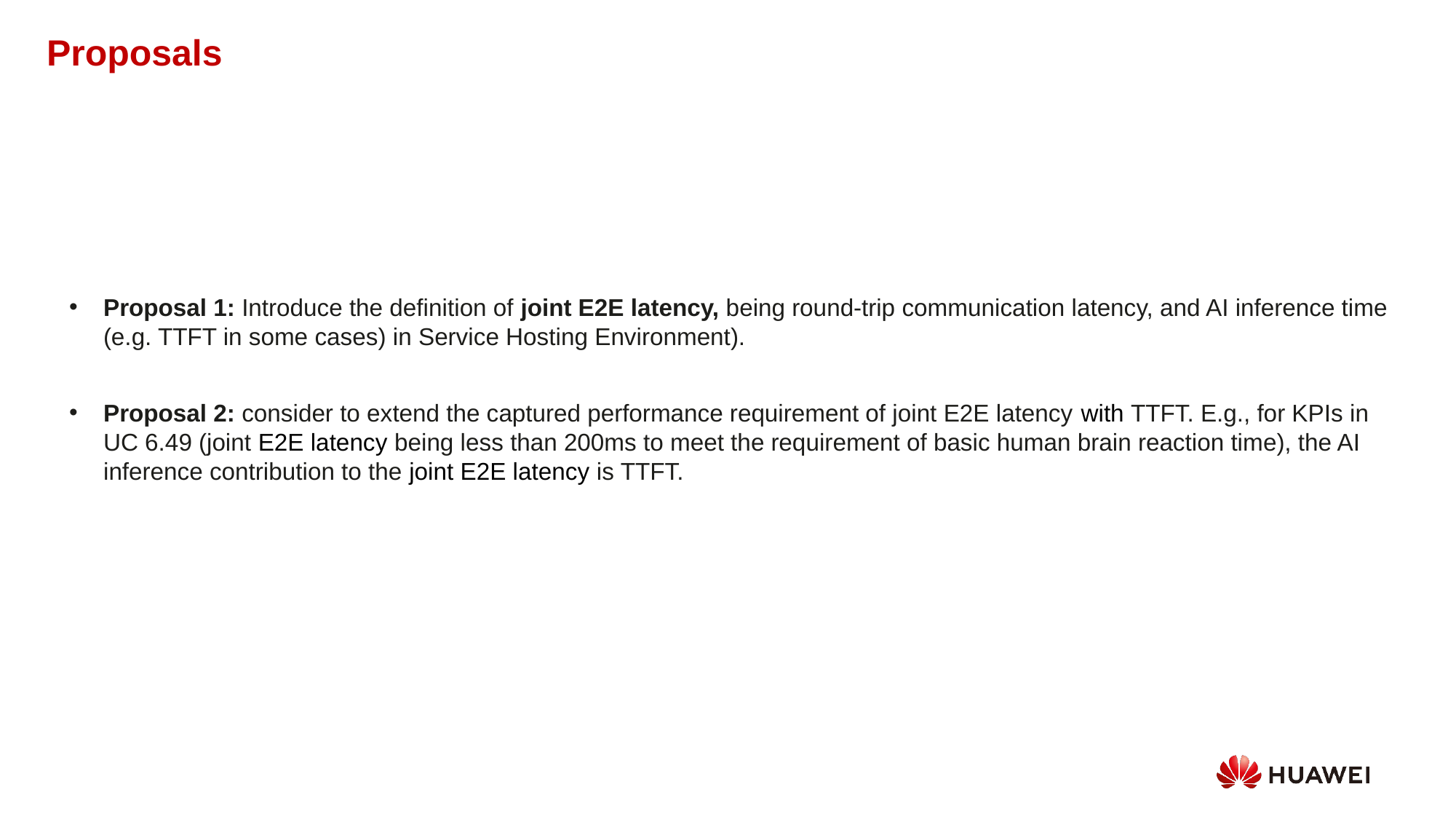

Proposals
Proposal 1: Introduce the definition of joint E2E latency, being round-trip communication latency, and AI inference time (e.g. TTFT in some cases) in Service Hosting Environment).

Proposal 2: consider to extend the captured performance requirement of joint E2E latency with TTFT. E.g., for KPIs in UC 6.49 (joint E2E latency being less than 200ms to meet the requirement of basic human brain reaction time), the AI inference contribution to the joint E2E latency is TTFT.